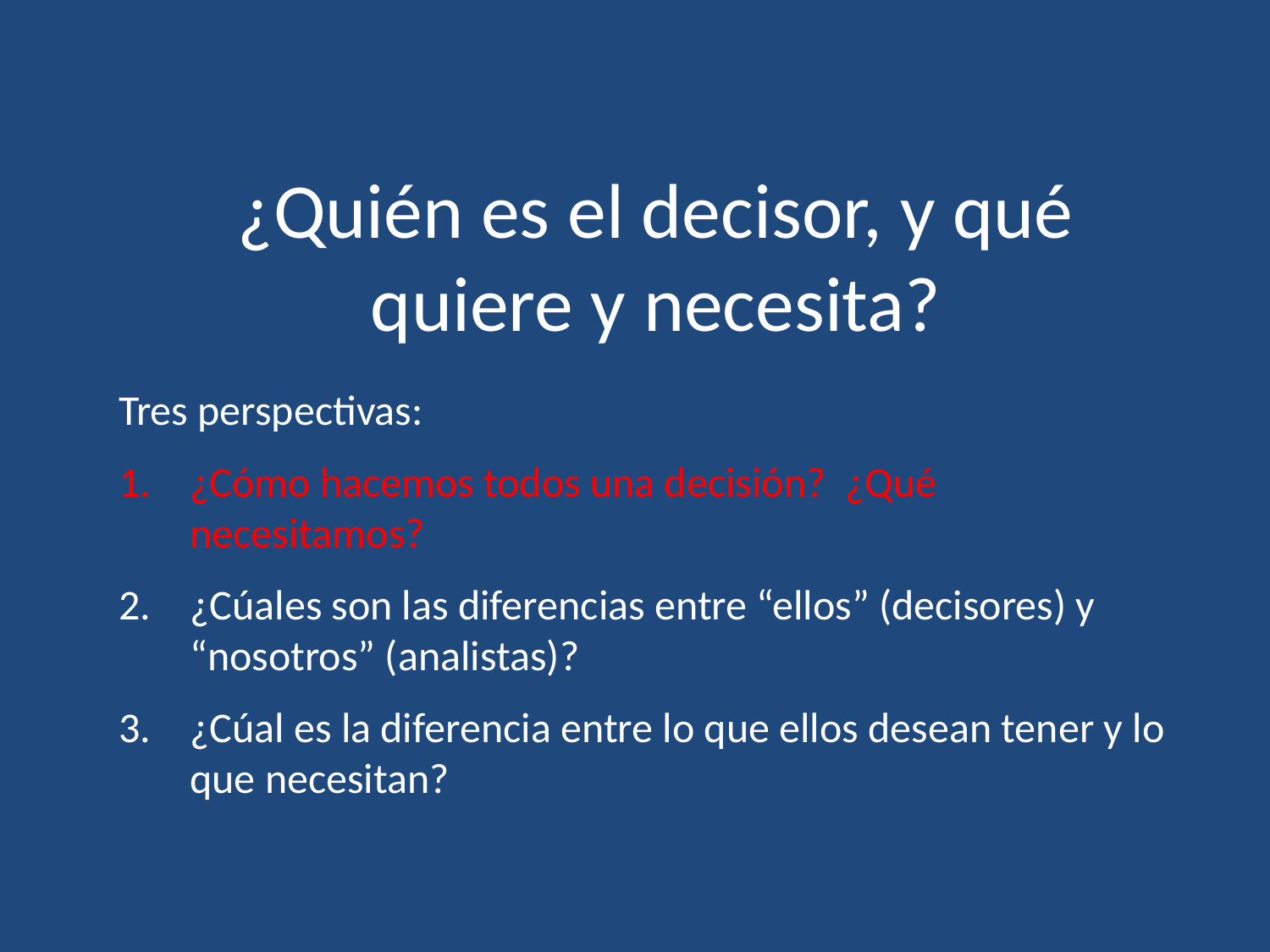

# ¿Quién es el decisor, y qué quiere y necesita?
Tres perspectivas:
¿Cómo hacemos todos una decisión?  ¿Qué necesitamos?
¿Cúales son las diferencias entre “ellos” (decisores) y “nosotros” (analistas)?
¿Cúal es la diferencia entre lo que ellos desean tener y lo que necesitan?